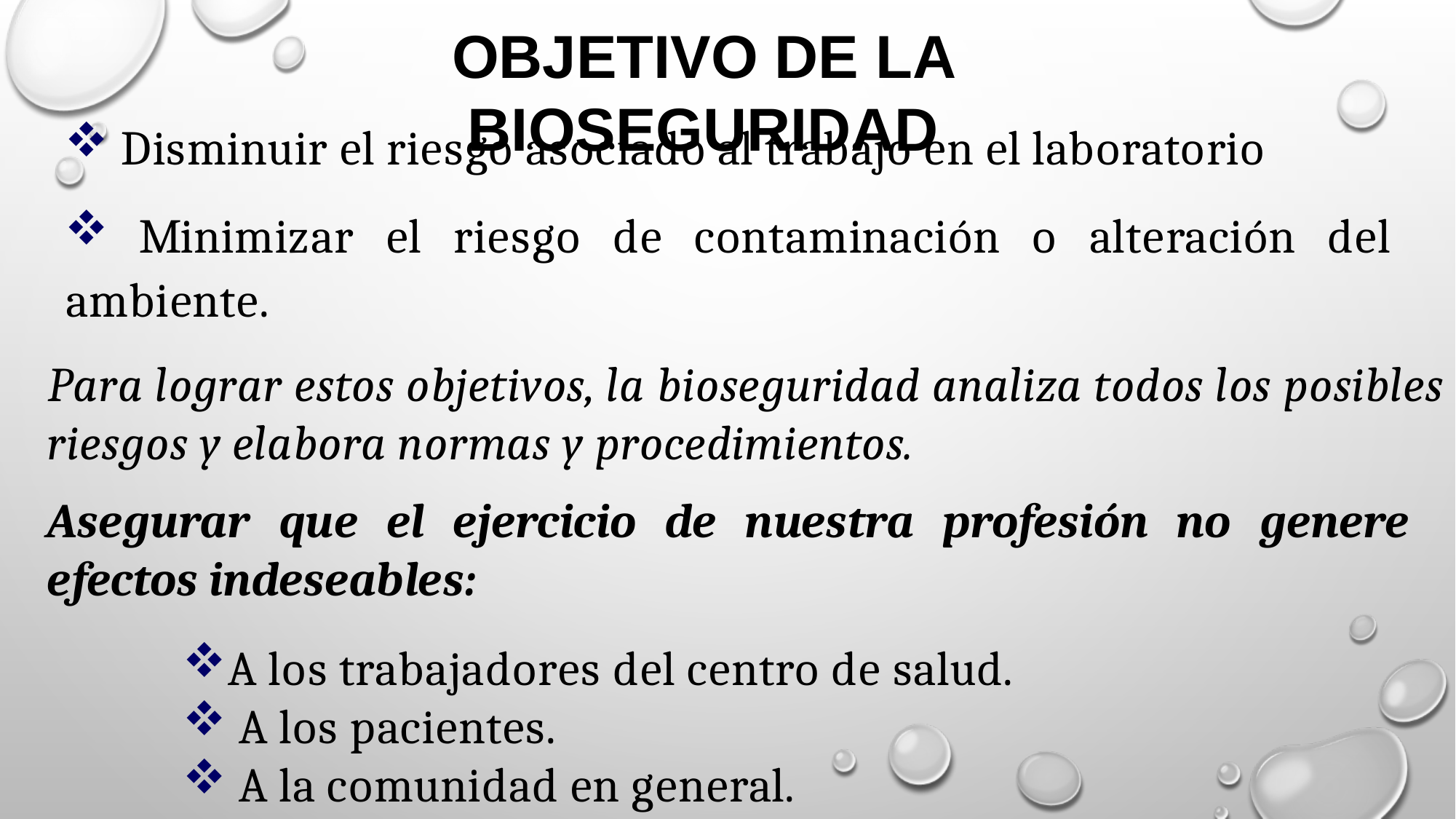

objetivo de la Bioseguridad
 Disminuir el riesgo asociado al trabajo en el laboratorio
 Minimizar el riesgo de contaminación o alteración del ambiente.
Para lograr estos objetivos, la bioseguridad analiza todos los posibles riesgos y elabora normas y procedimientos.
Asegurar que el ejercicio de nuestra profesión no genere efectos indeseables:

A los trabajadores del centro de salud.
 A los pacientes.
 A la comunidad en general.